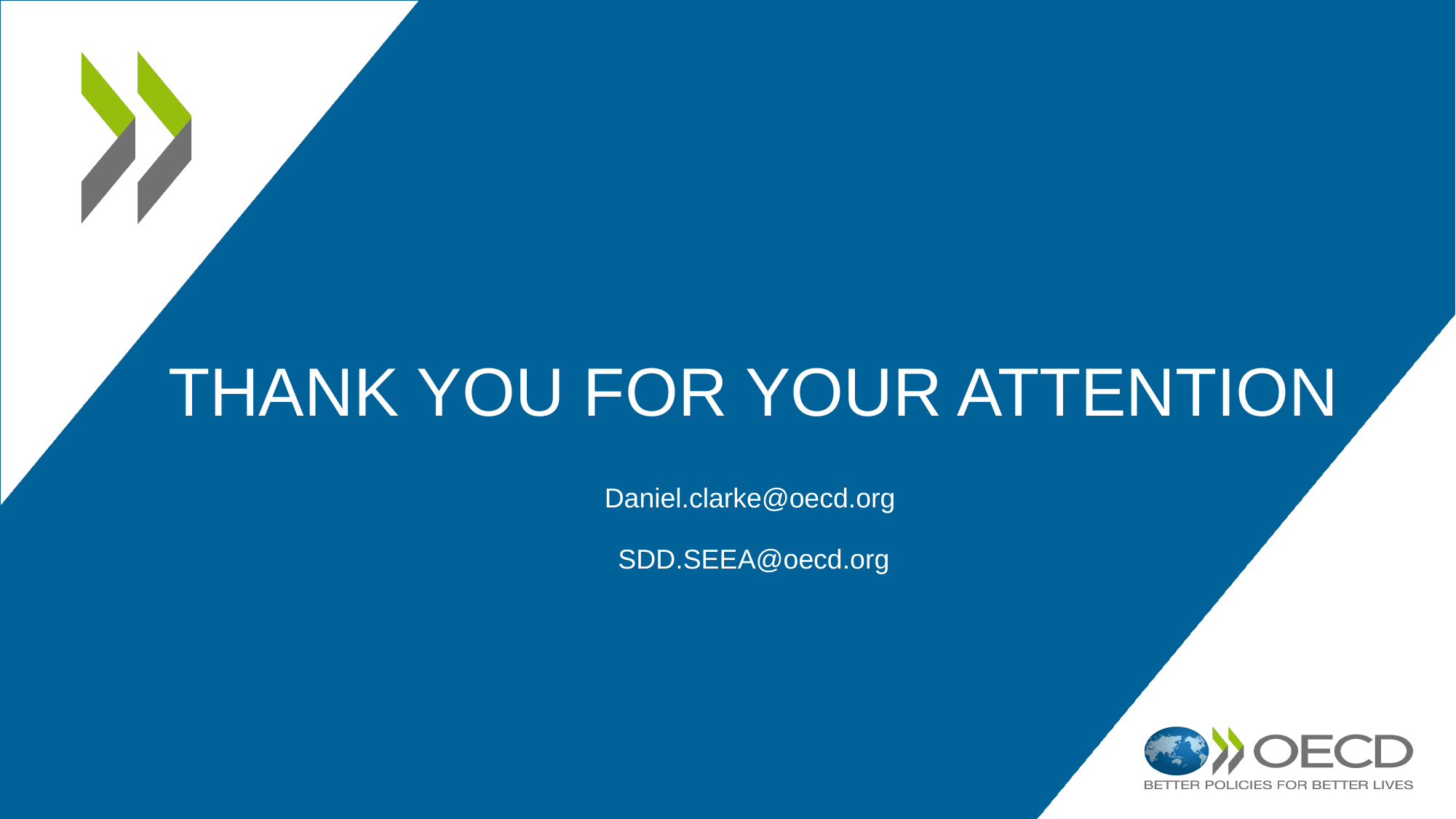

# Thank you for your attention
Daniel.clarke@oecd.org

SDD.SEEA@oecd.org